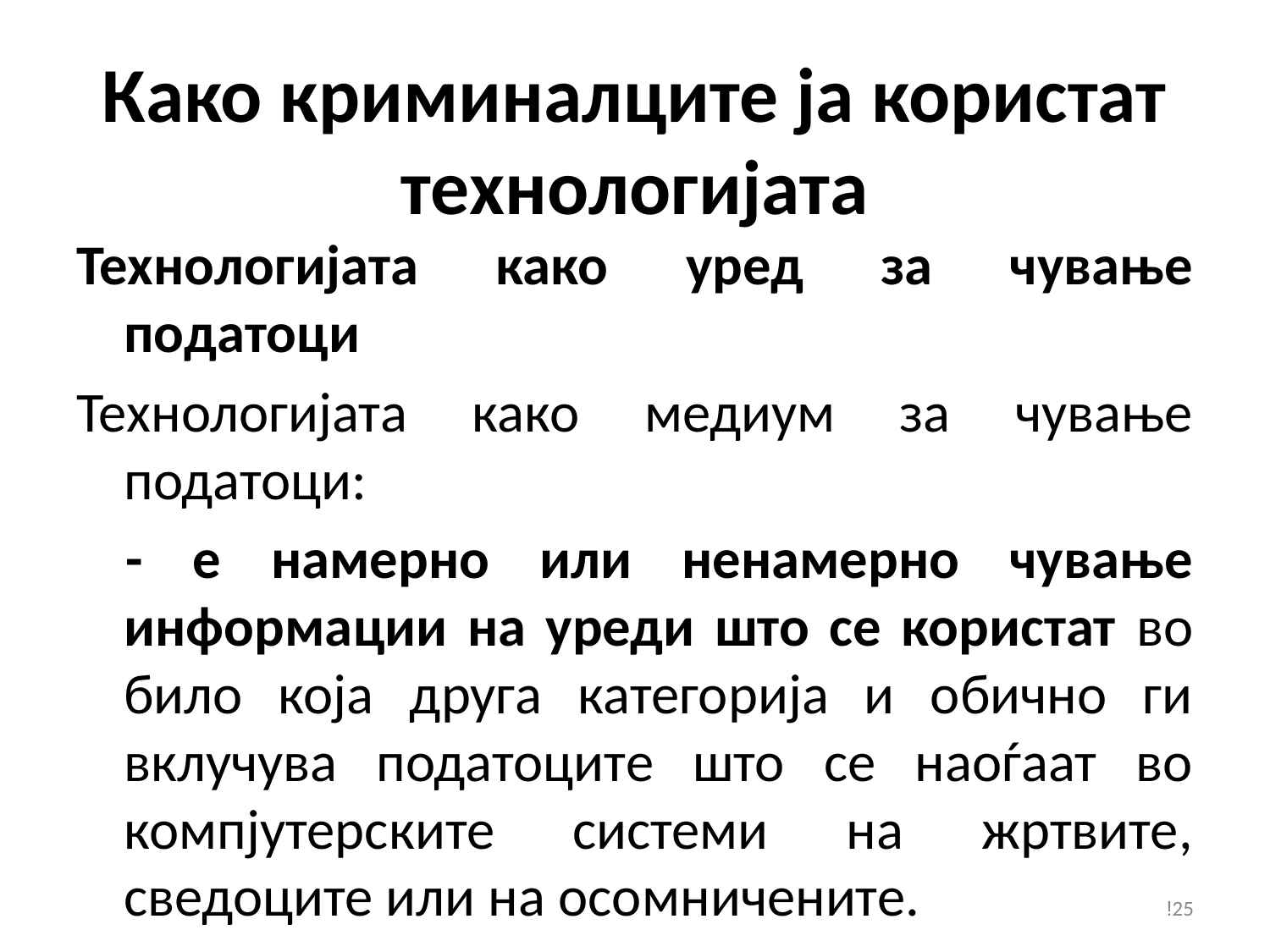

Како криминалците ја користат технологијата
Технологијата како уред за чување податоци
Технологијата како медиум за чување податоци:
 - е намерно или ненамерно чување информации на уреди што се користат во било која друга категорија и обично ги вклучува податоците што се наоѓаат во компјутерските системи на жртвите, сведоците или на осомничените.

!25